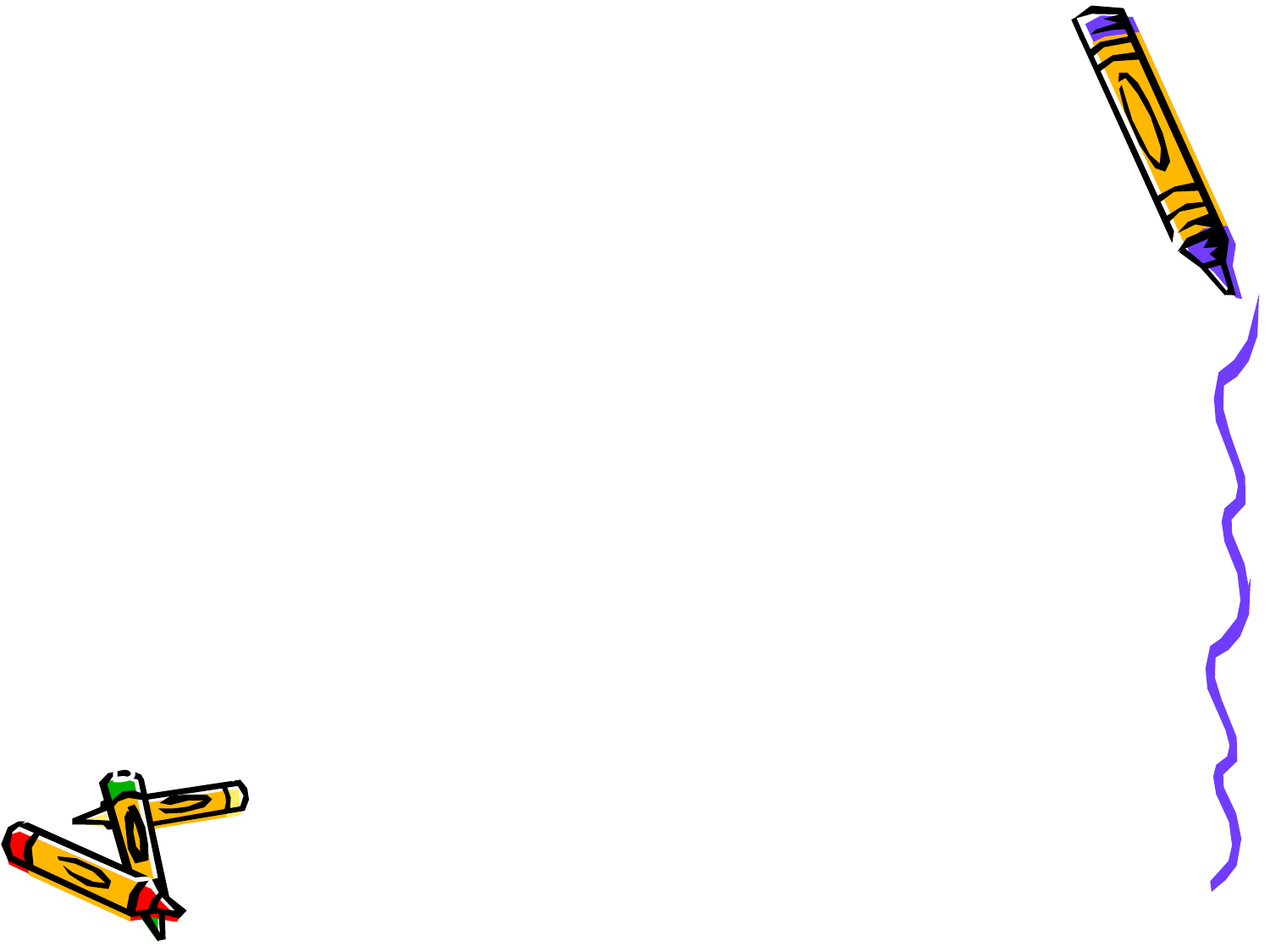

# Проверь себя

кларнет
гобой
струнные смычковые
флейта
валторны
фагот
литавры и барабан

  пионер Петя
  кошка
  дедушка
  охотники
  утка
  птичка
  волк